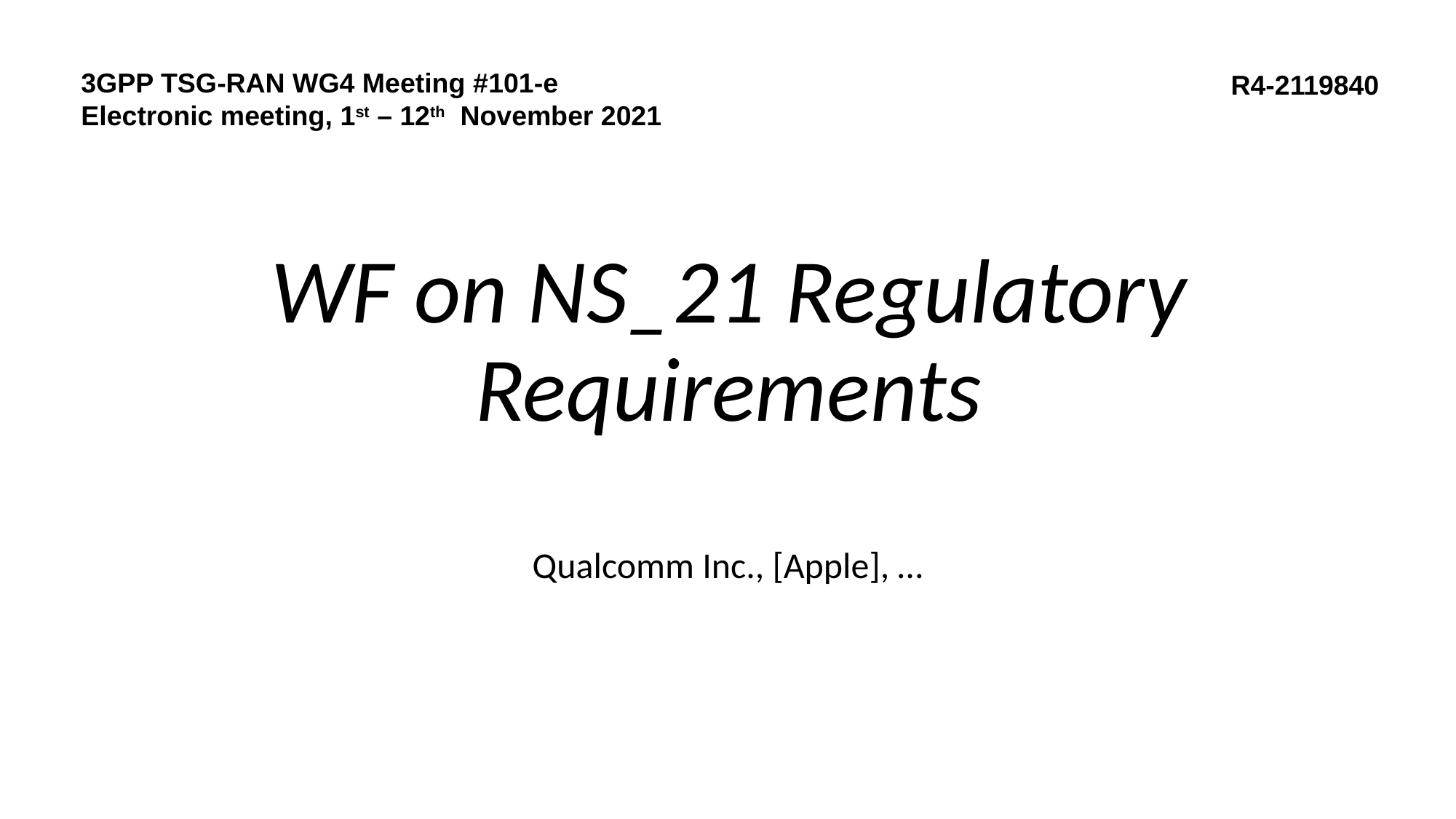

3GPP TSG-RAN WG4 Meeting #101-e
Electronic meeting, 1st – 12th  November 2021
R4-2119840
# WF on NS_21 Regulatory Requirements
Qualcomm Inc., [Apple], …